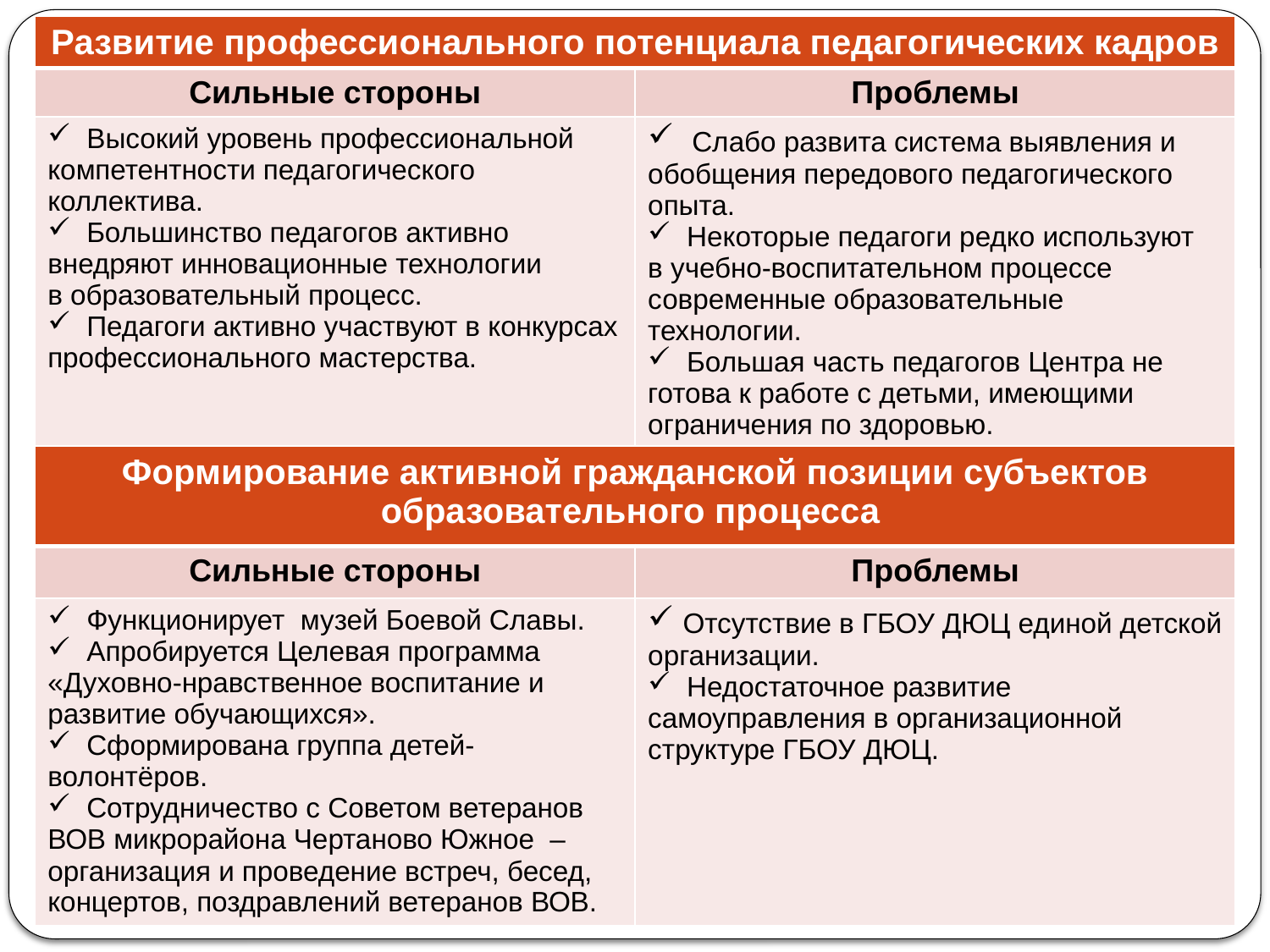

#
| Развитие профессионального потенциала педагогических кадров |  |
| --- | --- |
| Сильные стороны | Проблемы |
| Высокий уровень профессиональной компетентности педагогического коллектива. Большинство педагогов активно внедряют инновационные технологии в образовательный процесс. Педагоги активно участвуют в конкурсах профессионального мастерства. | Слабо развита система выявления и обобщения передового педагогического опыта. Некоторые педагоги редко используют в учебно-воспитательном процессе современные образовательные технологии. Большая часть педагогов Центра не готова к работе с детьми, имеющими ограничения по здоровью. |
| Формирование активной гражданской позиции субъектов образовательного процесса |  |
| --- | --- |
| Сильные стороны | Проблемы |
| Функционирует музей Боевой Славы. Апробируется Целевая программа «Духовно-нравственное воспитание и развитие обучающихся». Сформирована группа детей-волонтёров. Сотрудничество с Советом ветеранов ВОВ микрорайона Чертаново Южное – организация и проведение встреч, бесед, концертов, поздравлений ветеранов ВОВ. | Отсутствие в ГБОУ ДЮЦ единой детской организации. Недостаточное развитие самоуправления в организационной структуре ГБОУ ДЮЦ. |